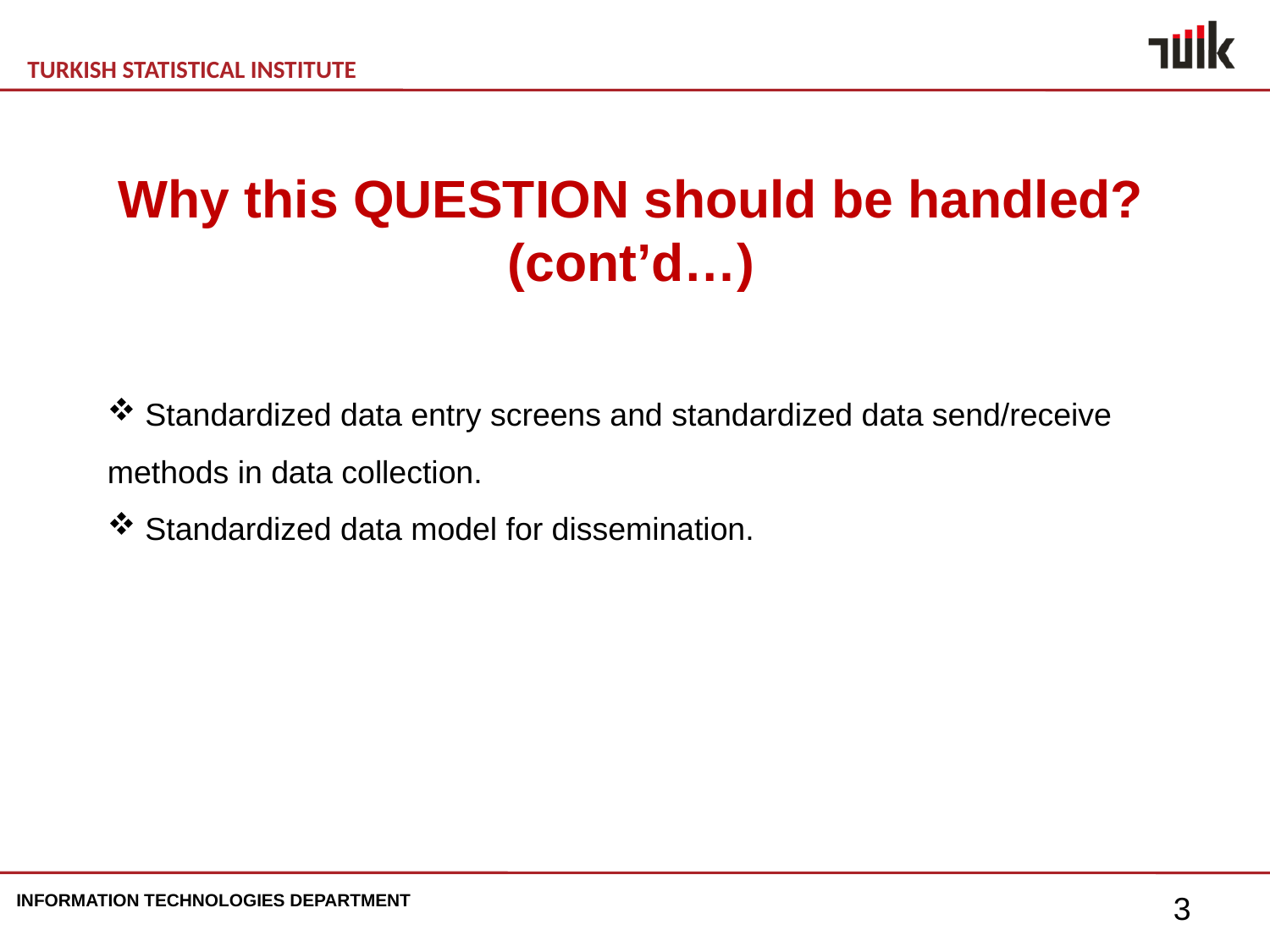

Why this QUESTION should be handled? (cont’d…)
 Standardized data entry screens and standardized data send/receive
methods in data collection.
 Standardized data model for dissemination.